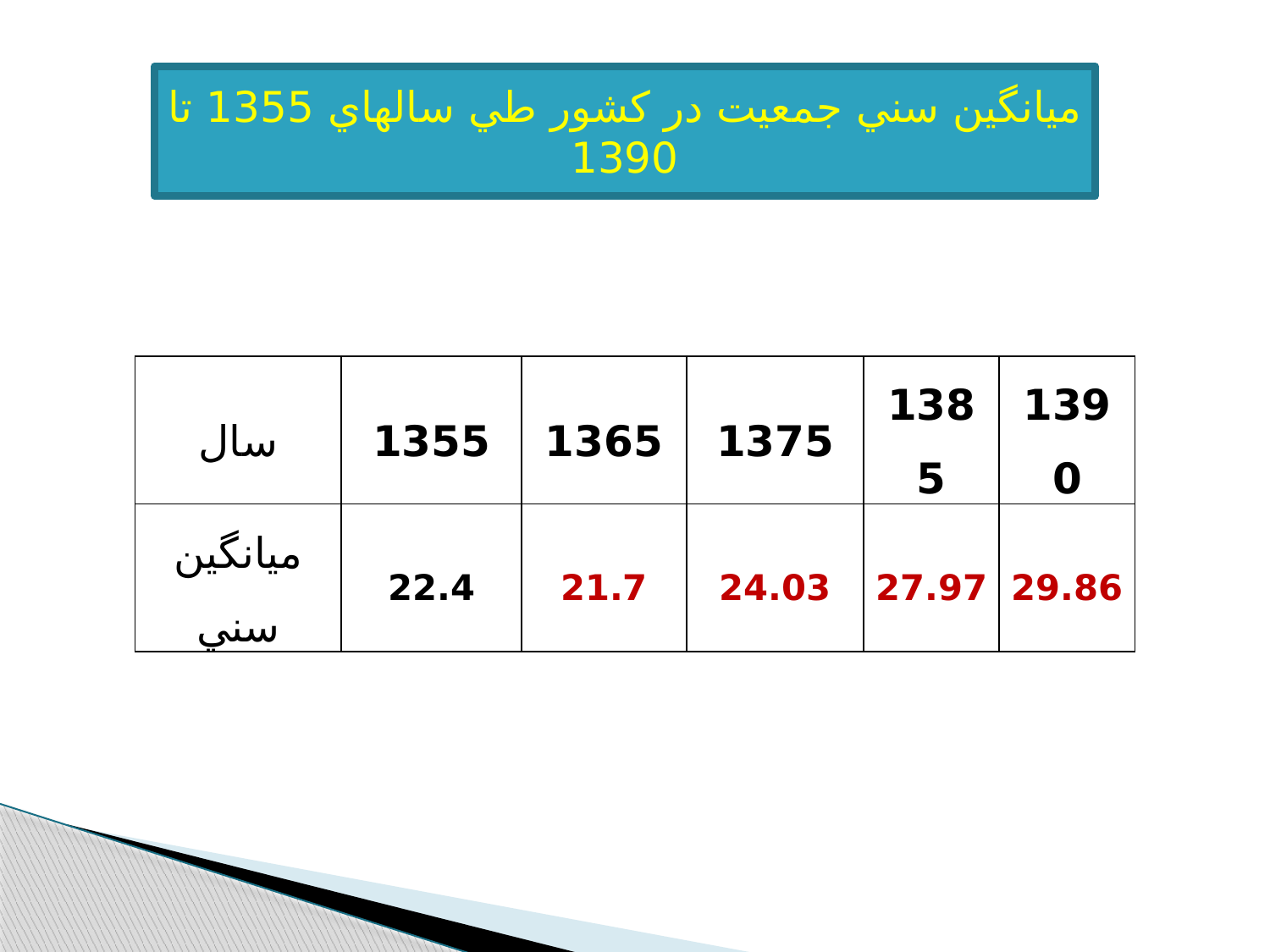

ميانگين سني جمعيت در کشور طي سالهاي 1355 تا 1390
| سال | 1355 | 1365 | 1375 | 1385 | 1390 |
| --- | --- | --- | --- | --- | --- |
| ميانگين سني | 22.4 | 21.7 | 24.03 | 27.97 | 29.86 |